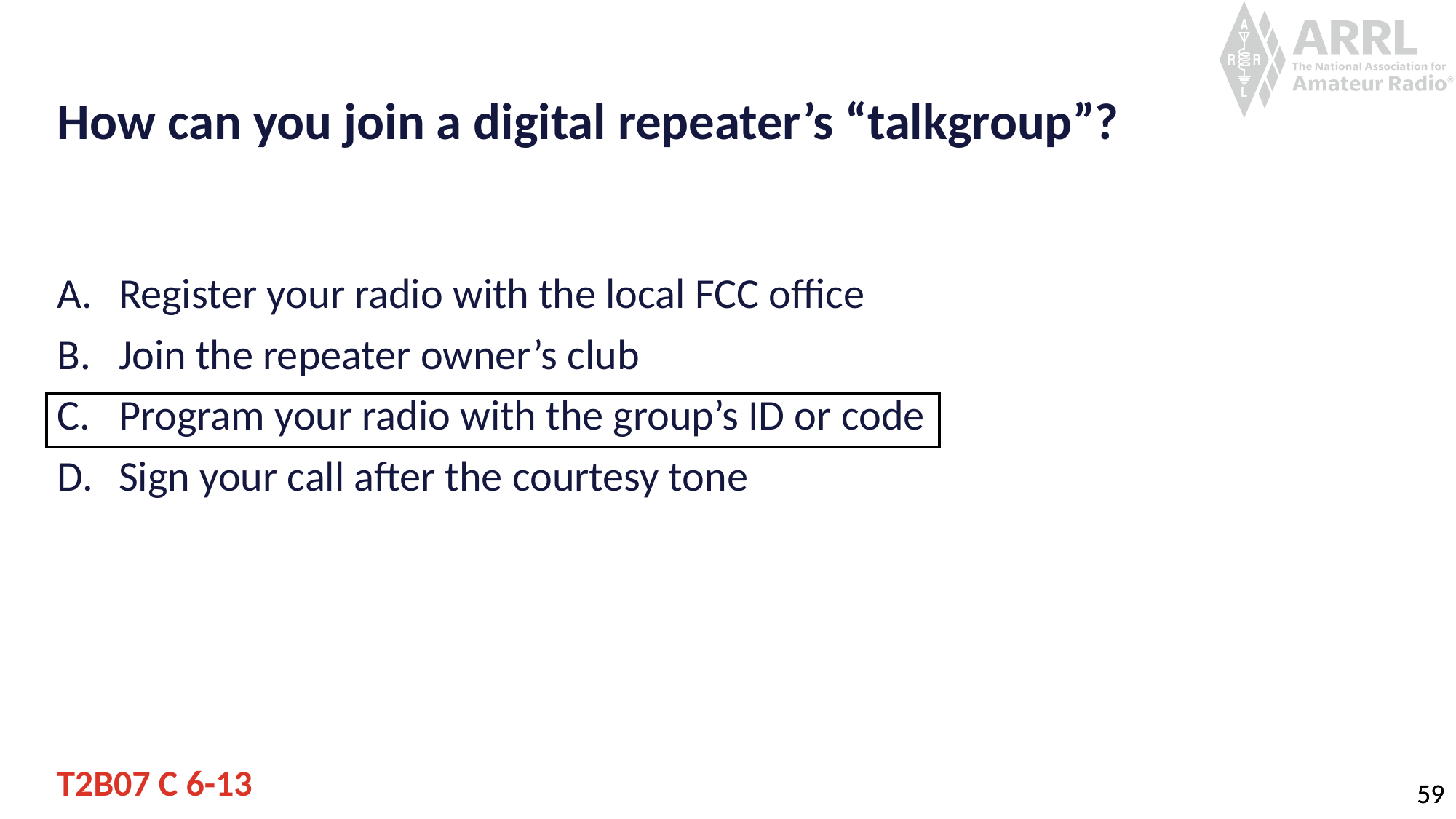

# How can you join a digital repeater’s “talkgroup”?
Register your radio with the local FCC office
Join the repeater owner’s club
Program your radio with the group’s ID or code
Sign your call after the courtesy tone

T2B07 C 6-13